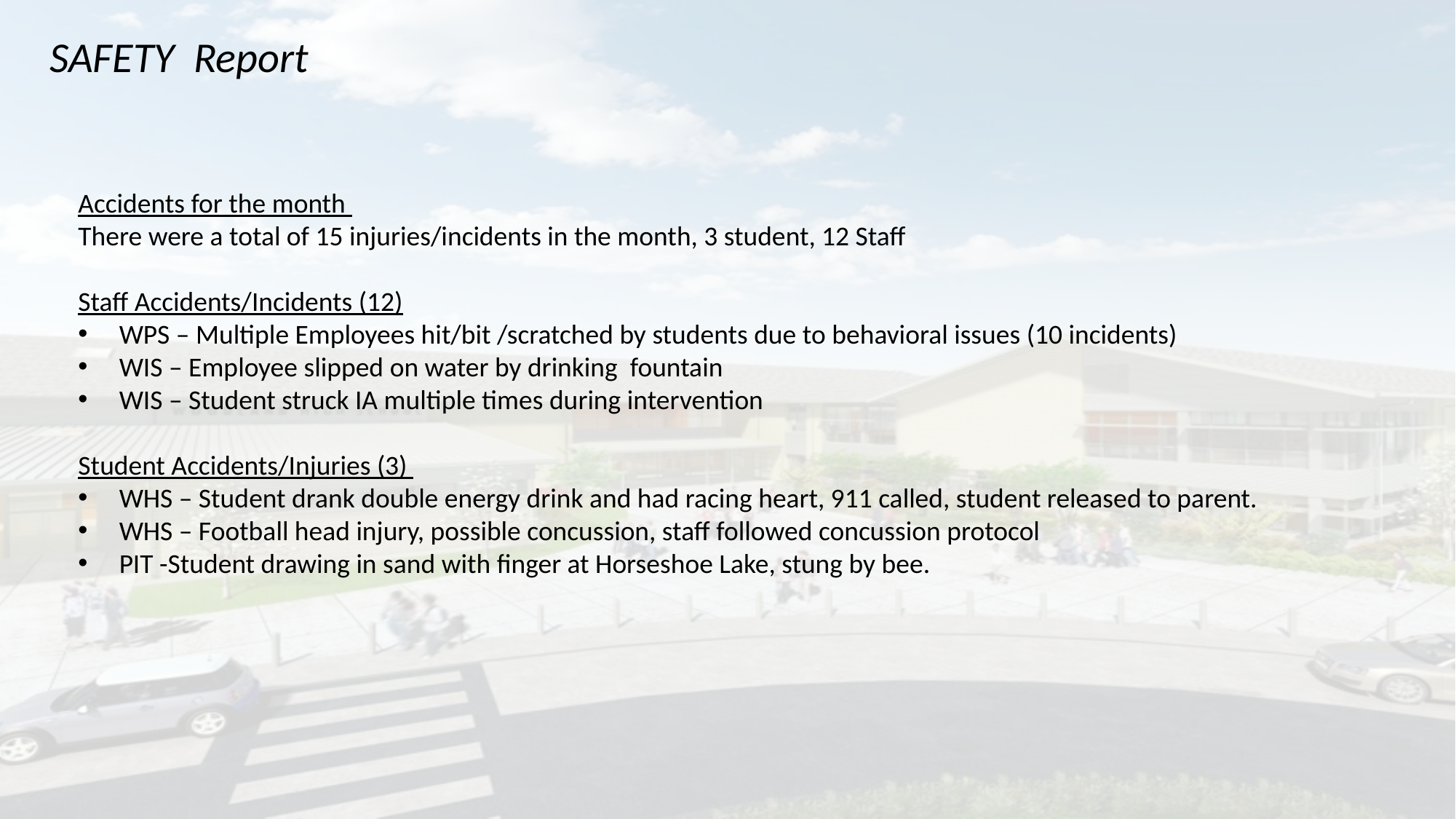

SAFETY  Report

Accidents for the month
There were a total of 15 injuries/incidents in the month, 3 student, 12 Staff

Staff Accidents/Incidents (12)
WPS – Multiple Employees hit/bit /scratched by students due to behavioral issues (10 incidents)
WIS – Employee slipped on water by drinking  fountain
WIS – Student struck IA multiple times during intervention

Student Accidents/Injuries (3)
WHS – Student drank double energy drink and had racing heart, 911 called, student released to parent.
WHS – Football head injury, possible concussion, staff followed concussion protocol
PIT -Student drawing in sand with finger at Horseshoe Lake, stung by bee.